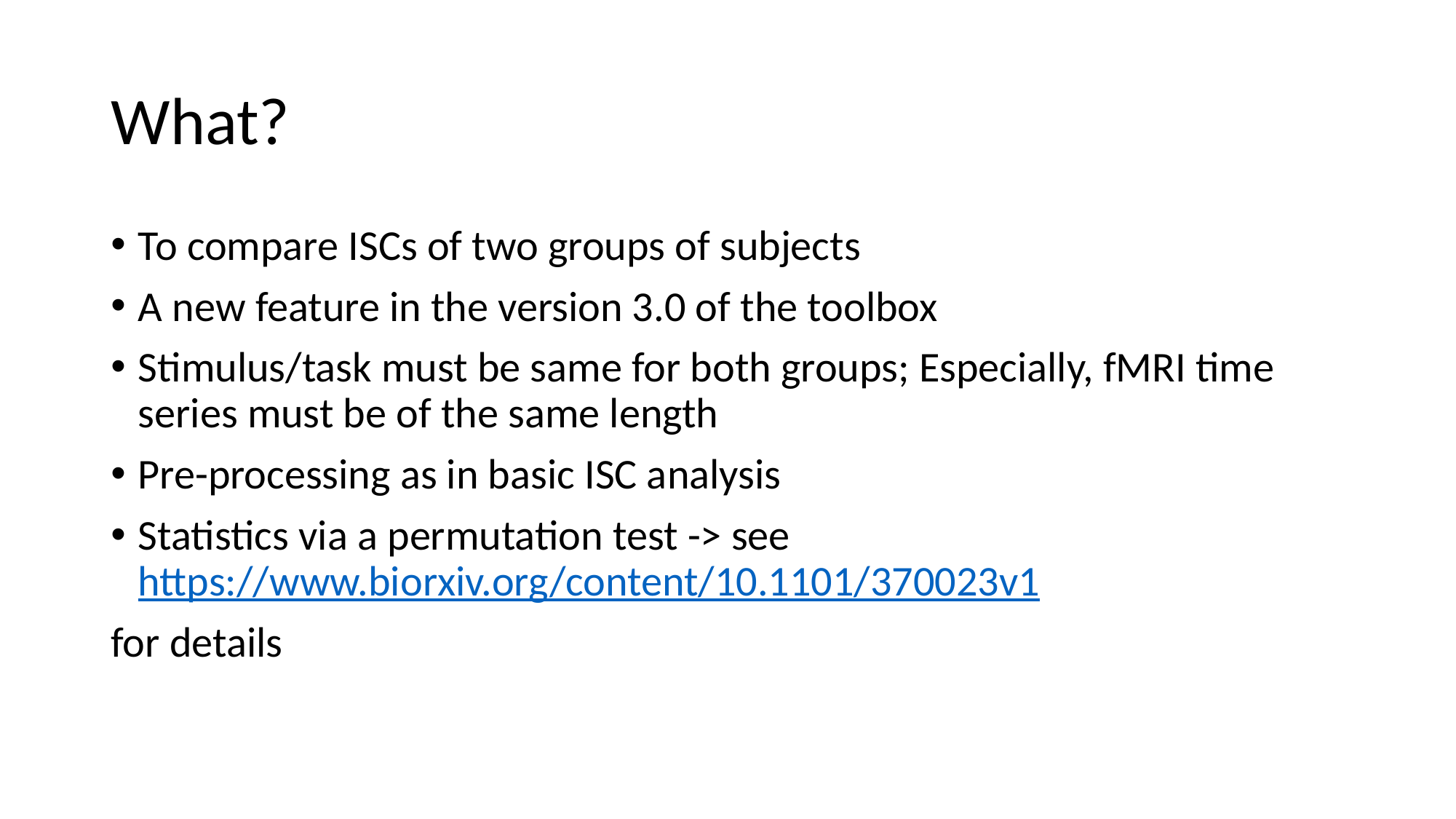

# What?
To compare ISCs of two groups of subjects
A new feature in the version 3.0 of the toolbox
Stimulus/task must be same for both groups; Especially, fMRI time series must be of the same length
Pre-processing as in basic ISC analysis
Statistics via a permutation test -> see https://www.biorxiv.org/content/10.1101/370023v1
for details